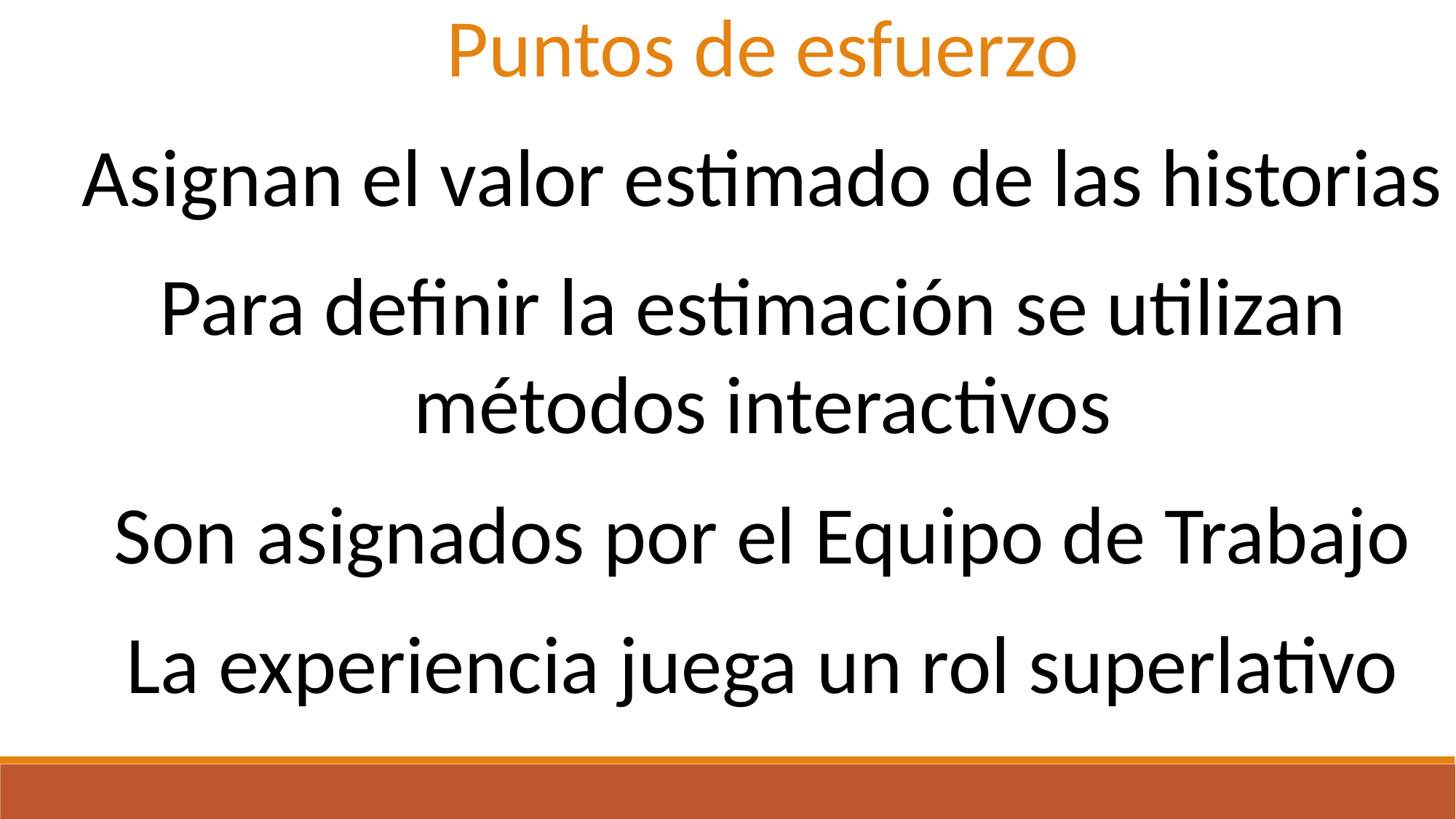

Puntos de esfuerzo
Asignan el valor estimado de las historias
Para definir la estimación se utilizan
métodos interactivos
Son asignados por el Equipo de Trabajo
La experiencia juega un rol superlativo